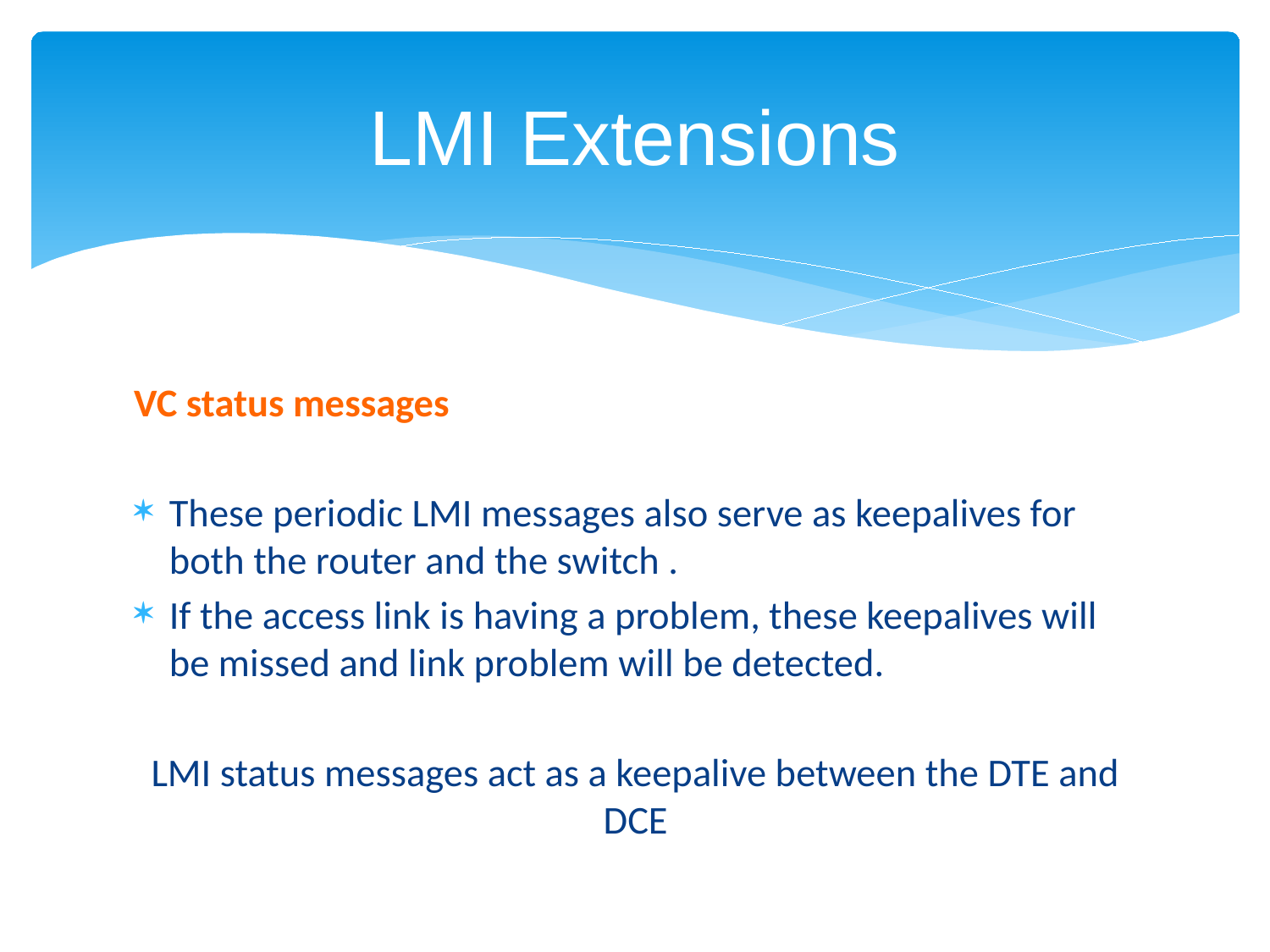

# LMI Extensions
VC status messages

These periodic LMI messages also serve as keepalives for both the router and the switch .
If the access link is having a problem, these keepalives will be missed and link problem will be detected.

LMI status messages act as a keepalive between the DTE and DCE